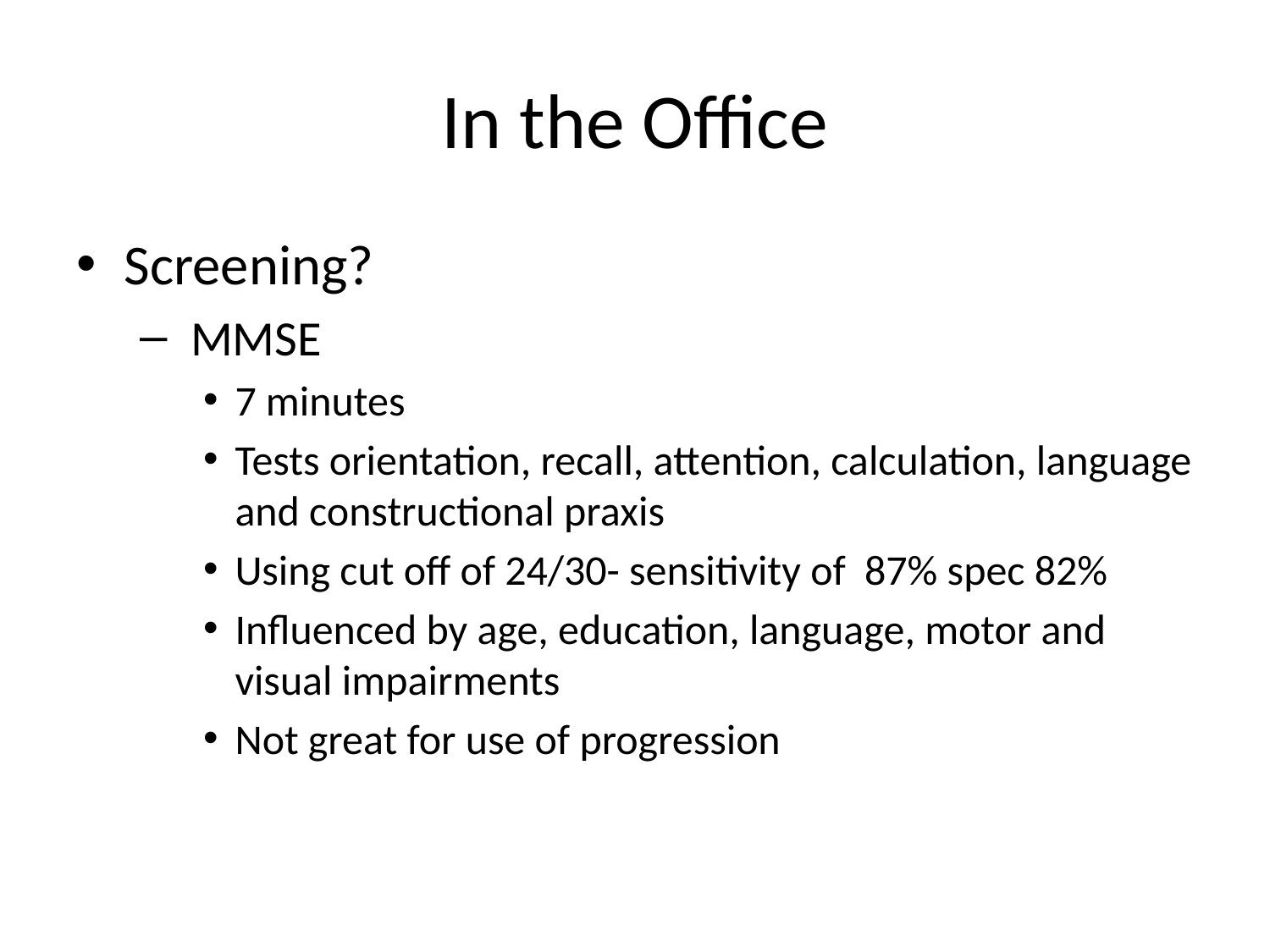

# In the Office
Screening?
 MMSE
7 minutes
Tests orientation, recall, attention, calculation, language and constructional praxis
Using cut off of 24/30- sensitivity of  87% spec 82%
Influenced by age, education, language, motor and visual impairments
Not great for use of progression